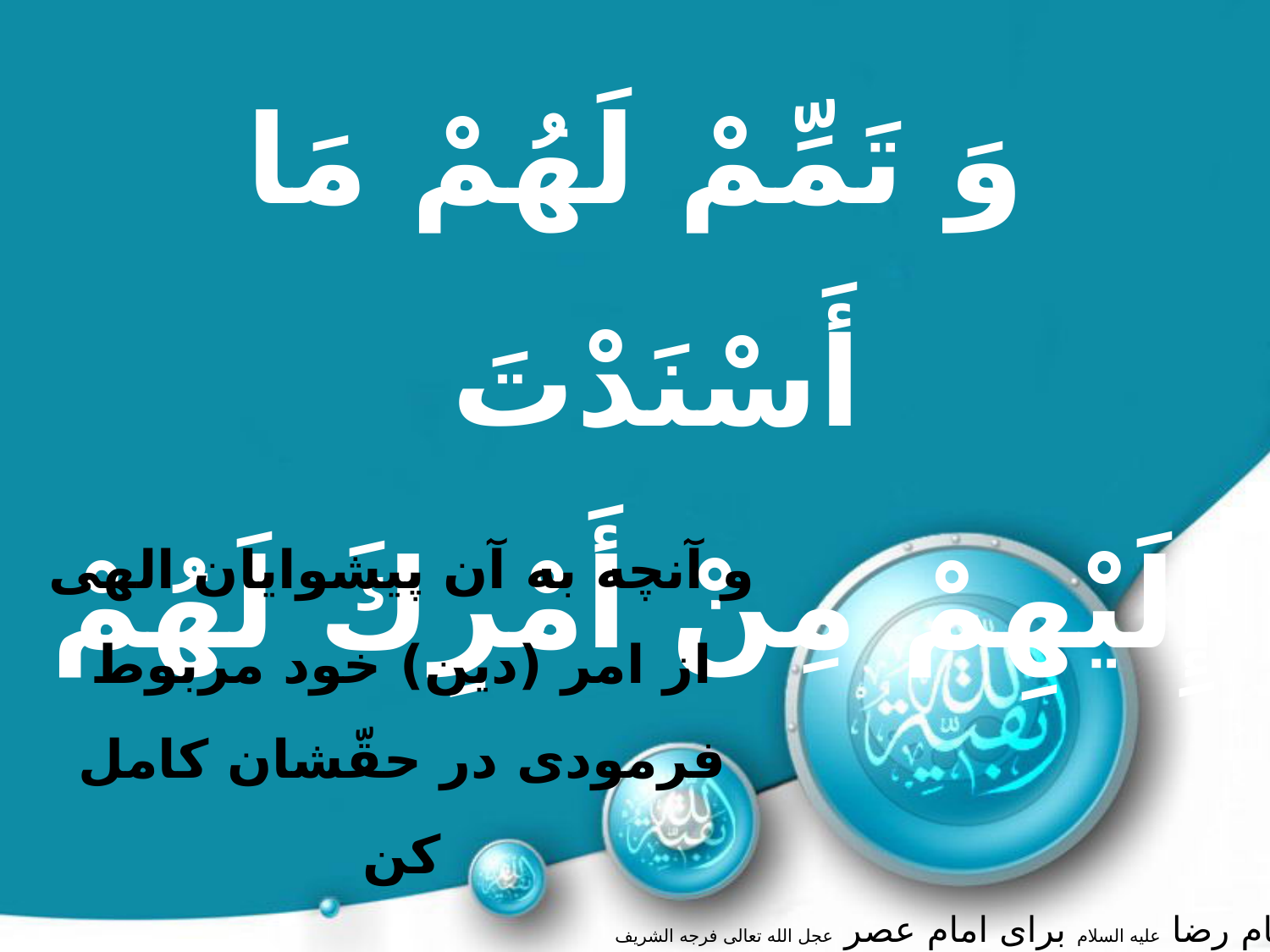

وَ تَمِّمْ لَهُمْ مَا أَسْنَدْتَ
إِلَيْهِمْ مِنْ أَمْرِكَ لَهُمْ
و آنچه به آن پيشوايان الهى از امر (دين) خود مربوط فرمودى در حقّشان كامل كن